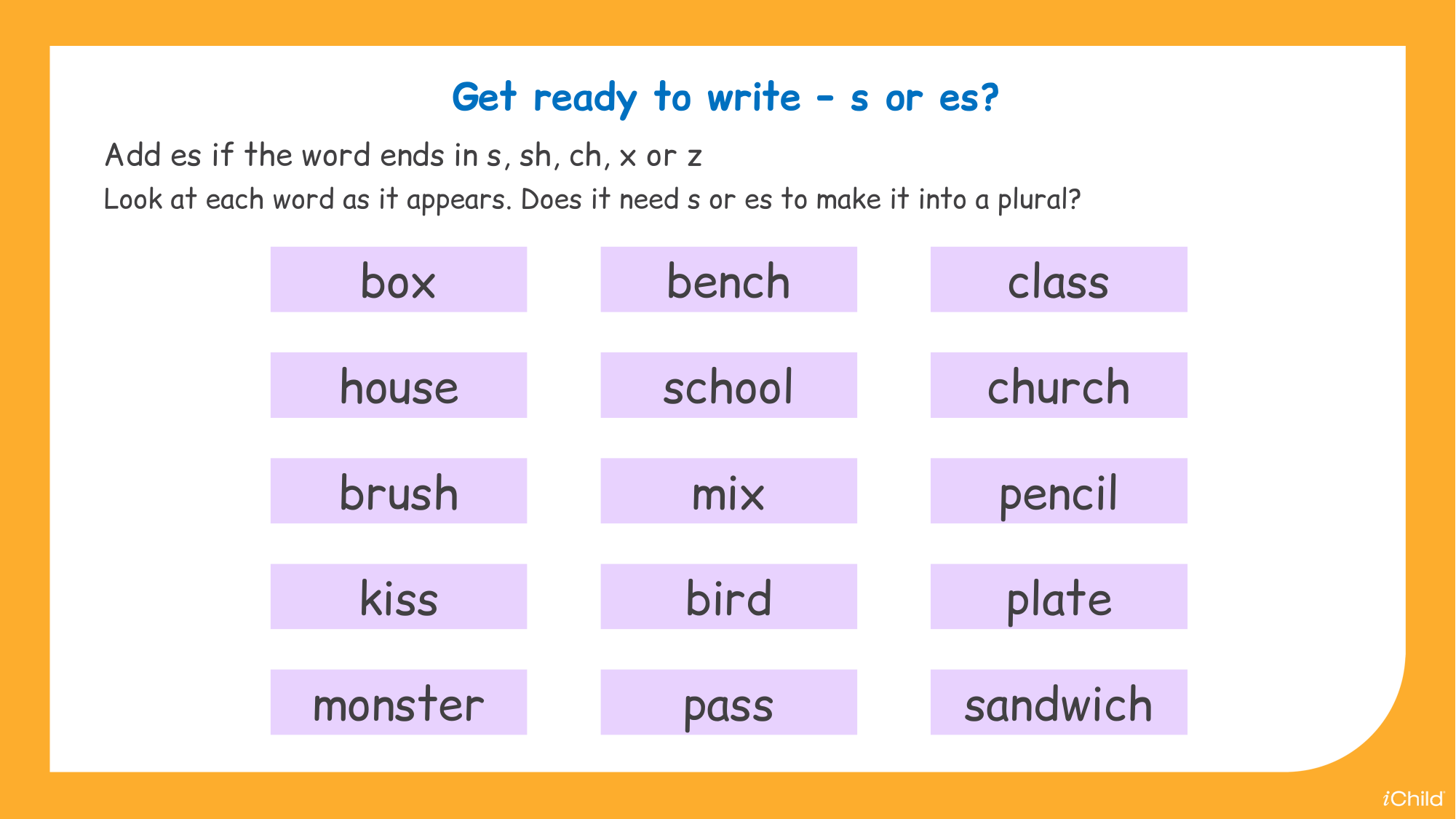

Get ready to write – s or es?
Add es if the word ends in s, sh, ch, x or z
Look at each word as it appears. Does it need s or es to make it into a plural?
box
bench
class
house
school
church
brush
mix
pencil
kiss
bird
plate
monster
pass
sandwich